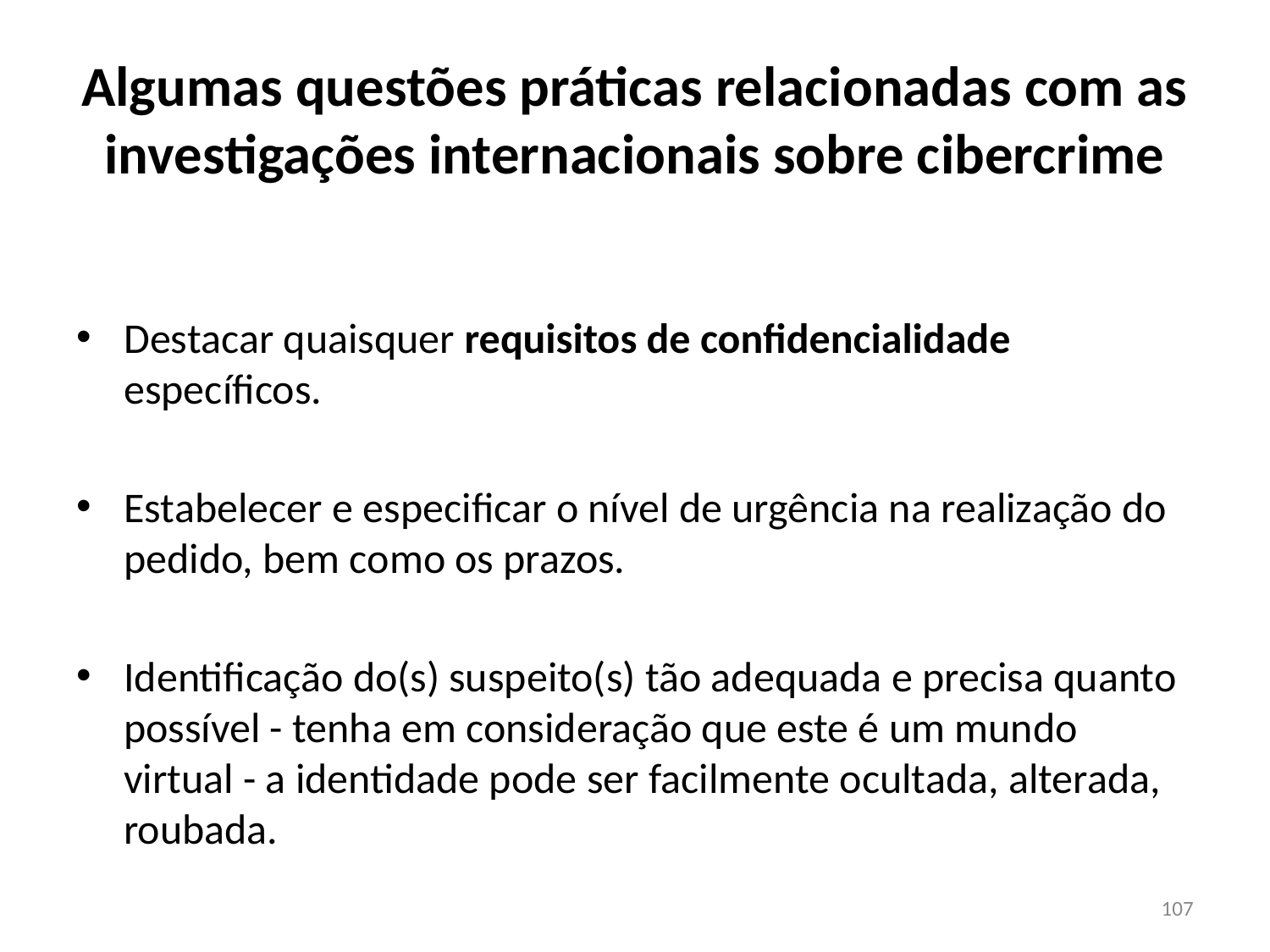

# Algumas questões práticas relacionadas com as investigações internacionais sobre cibercrime
Destacar quaisquer requisitos de confidencialidade específicos.

Estabelecer e especificar o nível de urgência na realização do pedido, bem como os prazos.

Identificação do(s) suspeito(s) tão adequada e precisa quanto possível - tenha em consideração que este é um mundo virtual - a identidade pode ser facilmente ocultada, alterada, roubada.

107